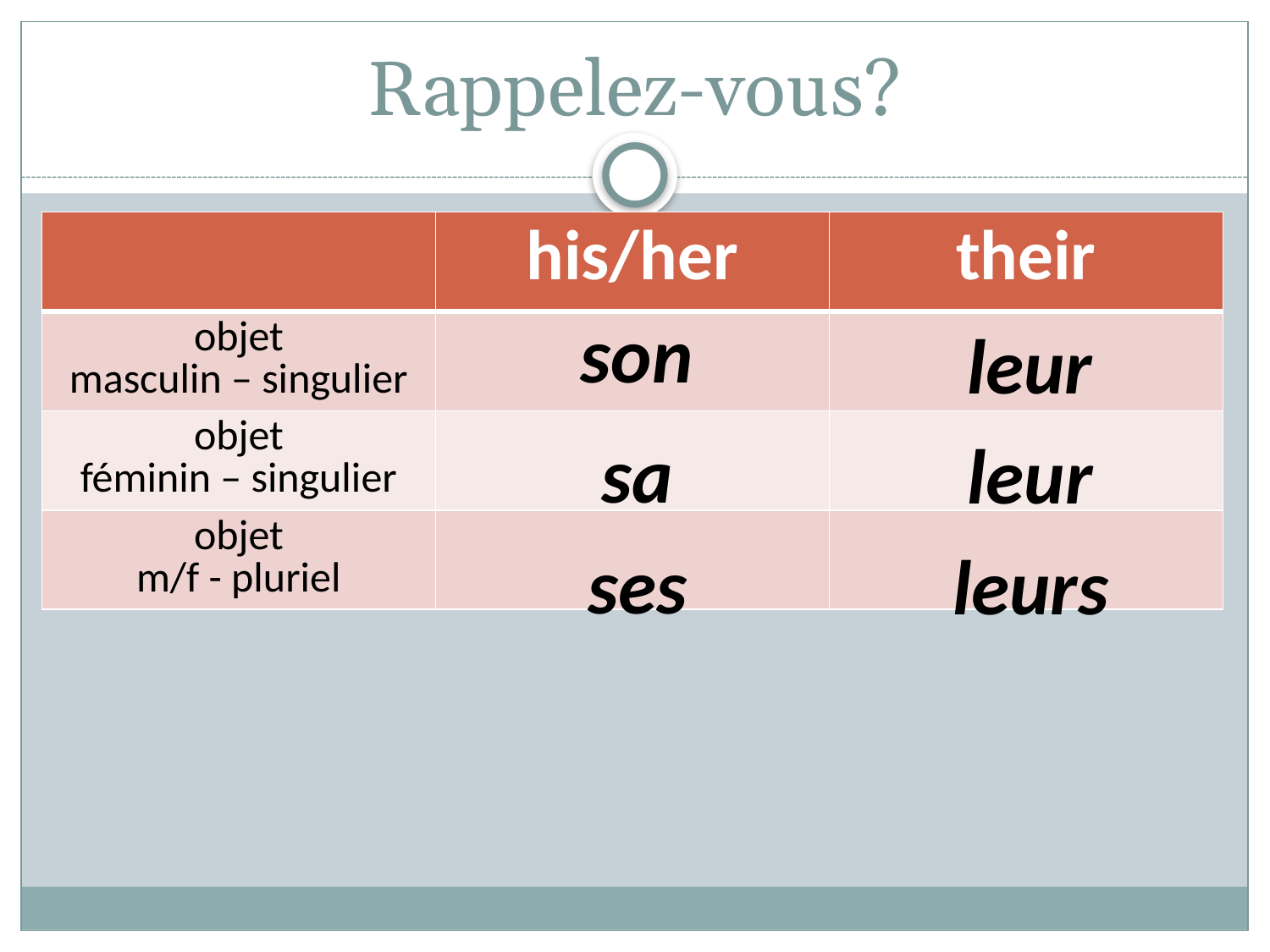

# Rappelez-vous?
|  | his/her | their |
| --- | --- | --- |
| objet masculin – singulier |  |  |
| objet féminin – singulier |  |  |
| objet m/f - pluriel |  |  |
son
leur
sa
leur
ses
leurs